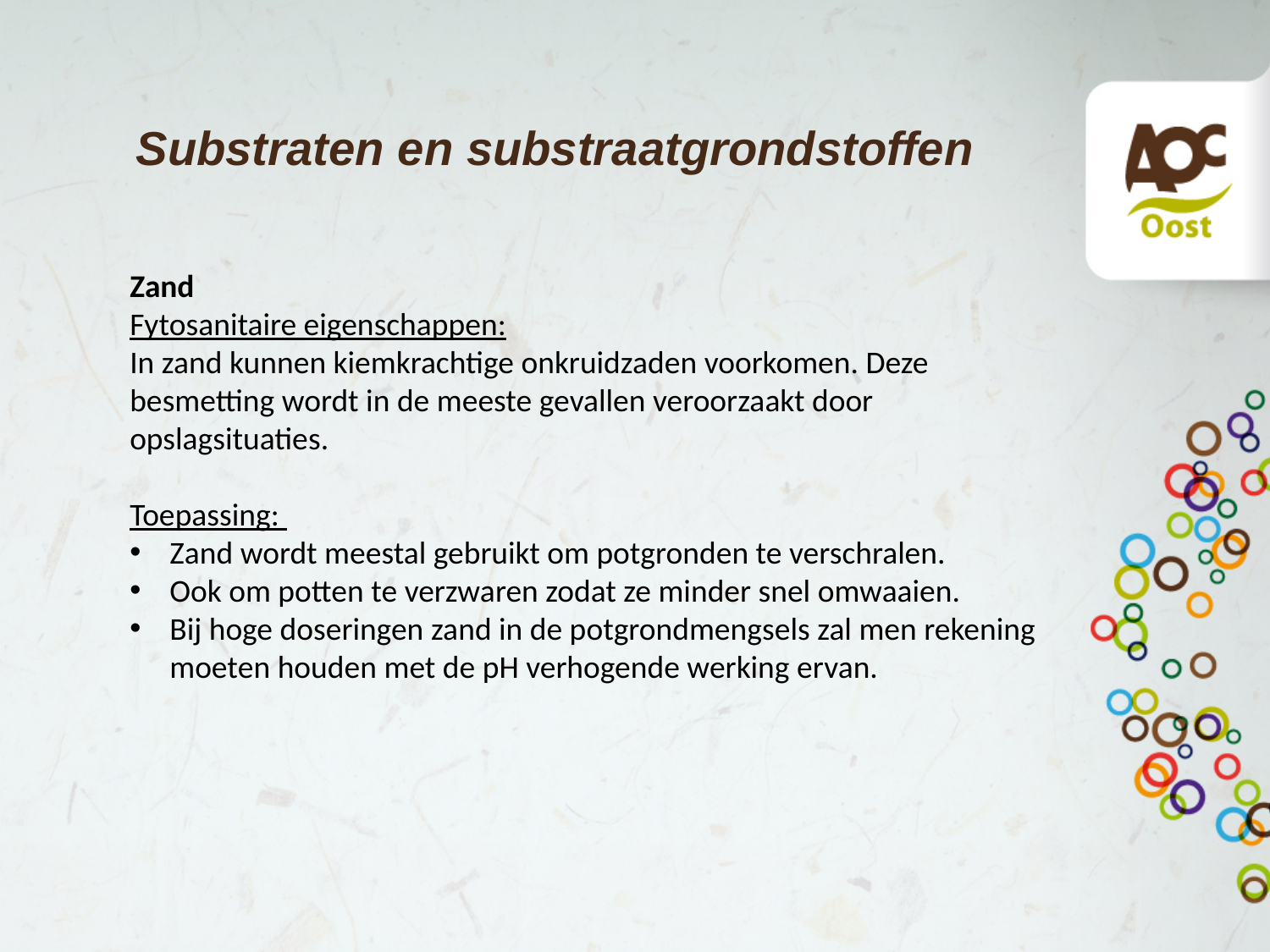

# Substraten en substraatgrondstoffen

Zand
Fytosanitaire eigenschappen:
In zand kunnen kiemkrachtige onkruidzaden voorkomen. Deze besmetting wordt in de meeste gevallen veroorzaakt door opslagsituaties.

Toepassing:
Zand wordt meestal gebruikt om potgronden te verschralen.
Ook om potten te verzwaren zodat ze minder snel omwaaien.
Bij hoge doseringen zand in de potgrondmengsels zal men rekening moeten houden met de pH verhogende werking ervan.